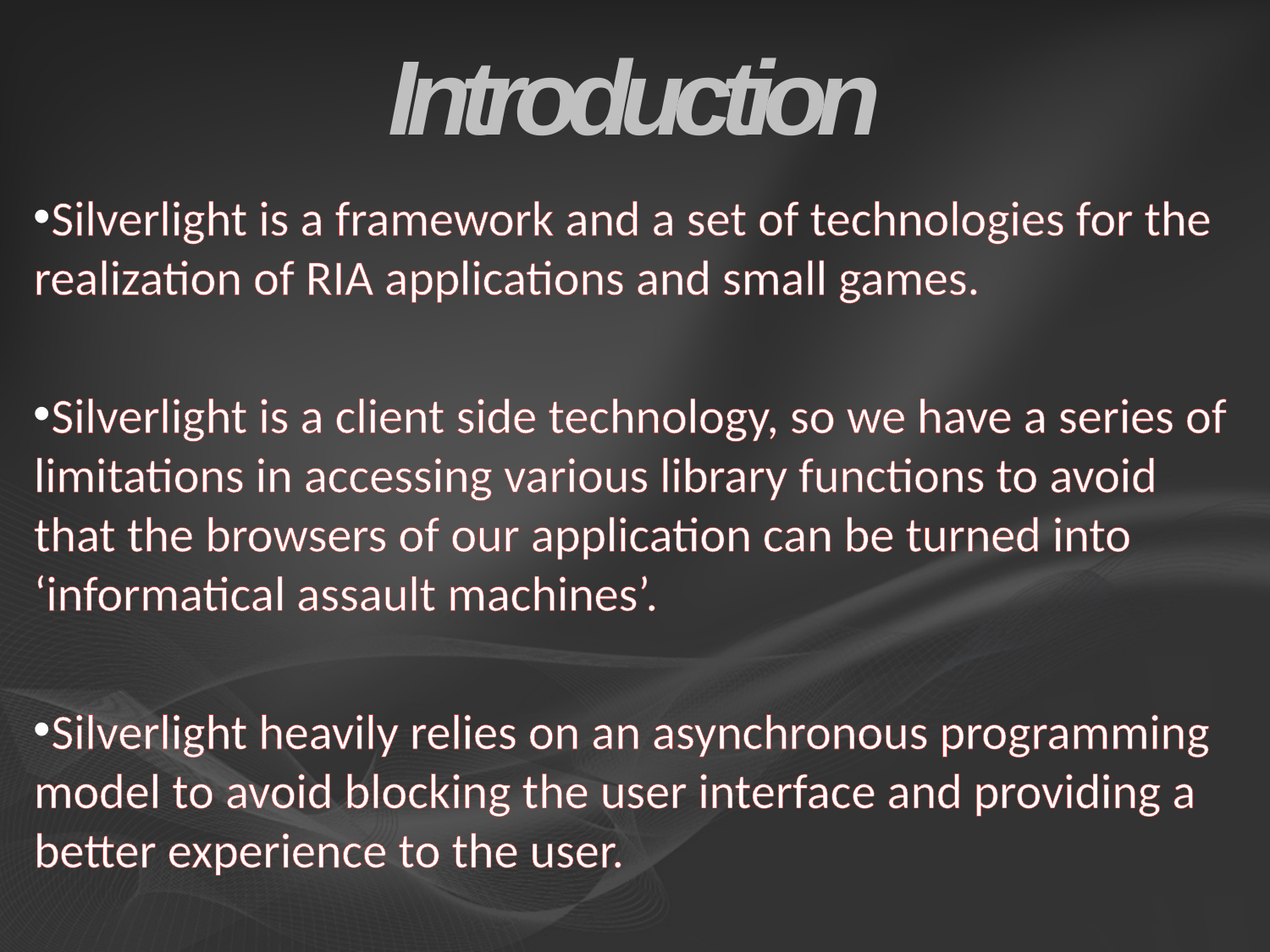

# Introduction
Silverlight is a framework and a set of technologies for the realization of RIA applications and small games.

Silverlight is a client side technology, so we have a series of limitations in accessing various library functions to avoid that the browsers of our application can be turned into ‘informatical assault machines’.

Silverlight heavily relies on an asynchronous programming model to avoid blocking the user interface and providing a better experience to the user.